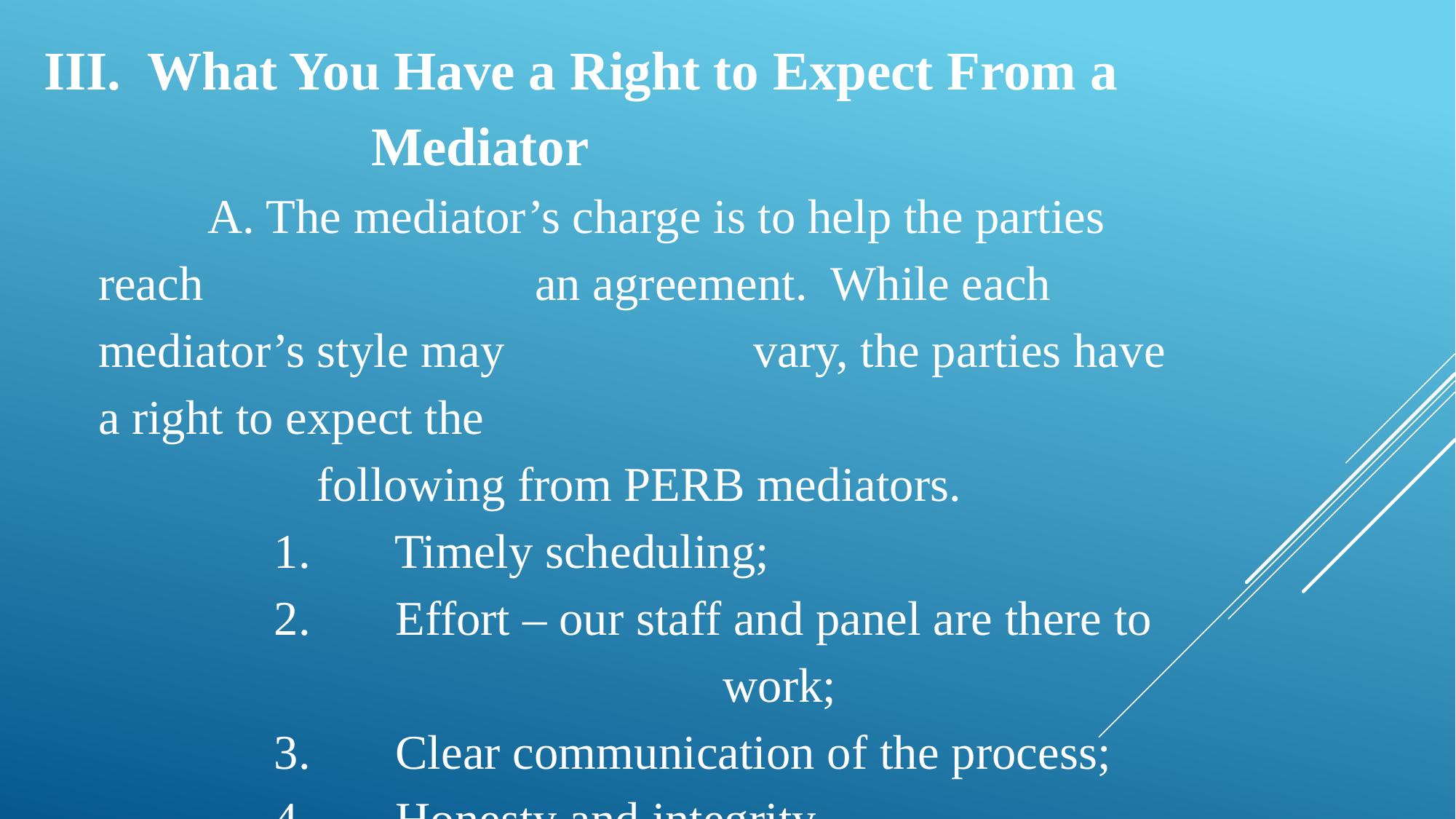

III.  What You Have a Right to Expect From a 				Mediator
	A. The mediator’s charge is to help the parties reach 			an agreement.  While each mediator’s style may 			vary, the parties have a right to expect the
		following from PERB mediators.
	 1.	  Timely scheduling;
	 2.	  Effort – our staff and panel are there to 					  work;
	 3.	  Clear communication of the process;
	 4.	  Honesty and integrity.